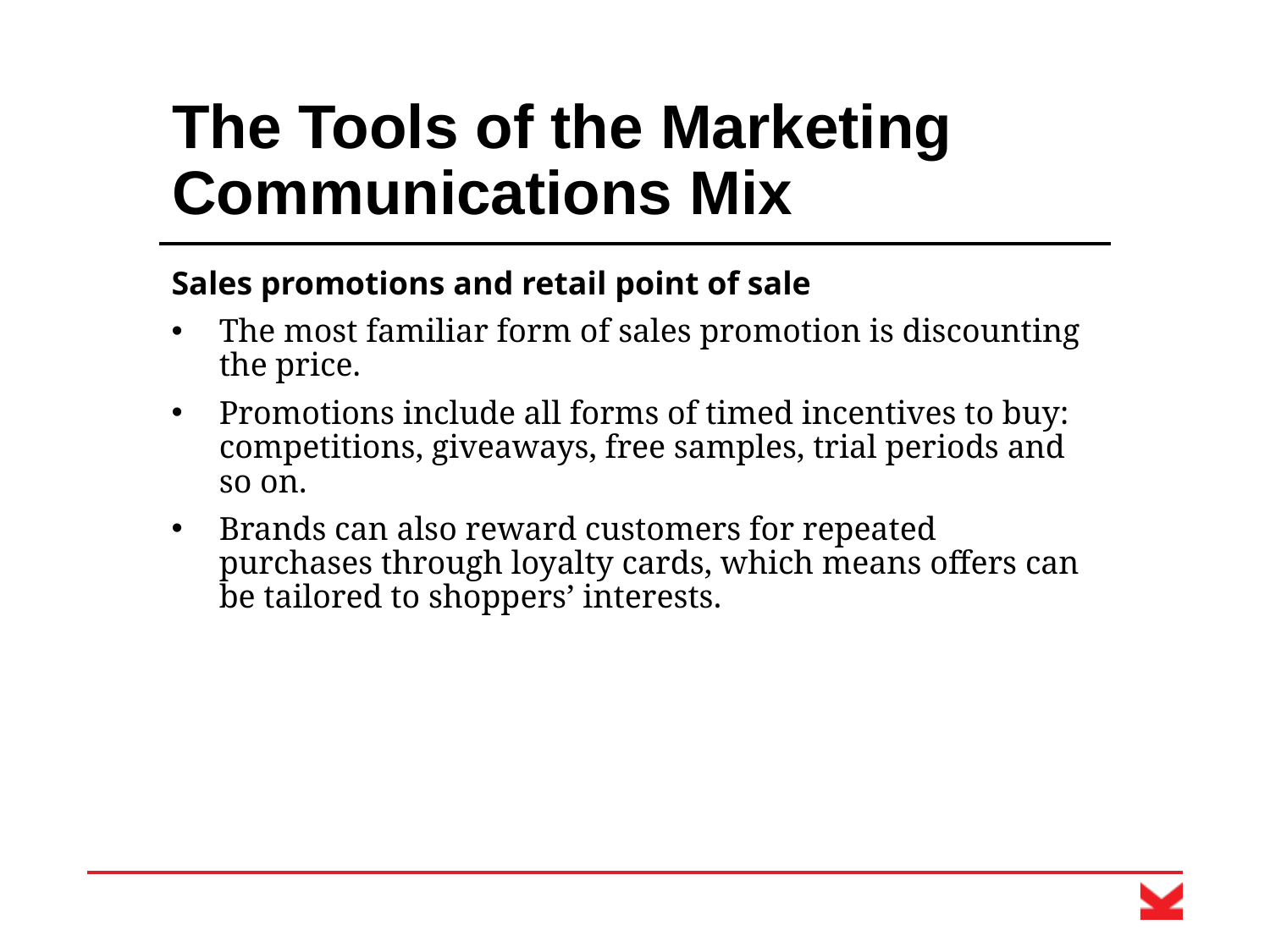

# The Tools of the Marketing Communications Mix
Sales promotions and retail point of sale
The most familiar form of sales promotion is discounting the price.
Promotions include all forms of timed incentives to buy: competitions, giveaways, free samples, trial periods and so on.
Brands can also reward customers for repeated purchases through loyalty cards, which means offers can be tailored to shoppers’ interests.